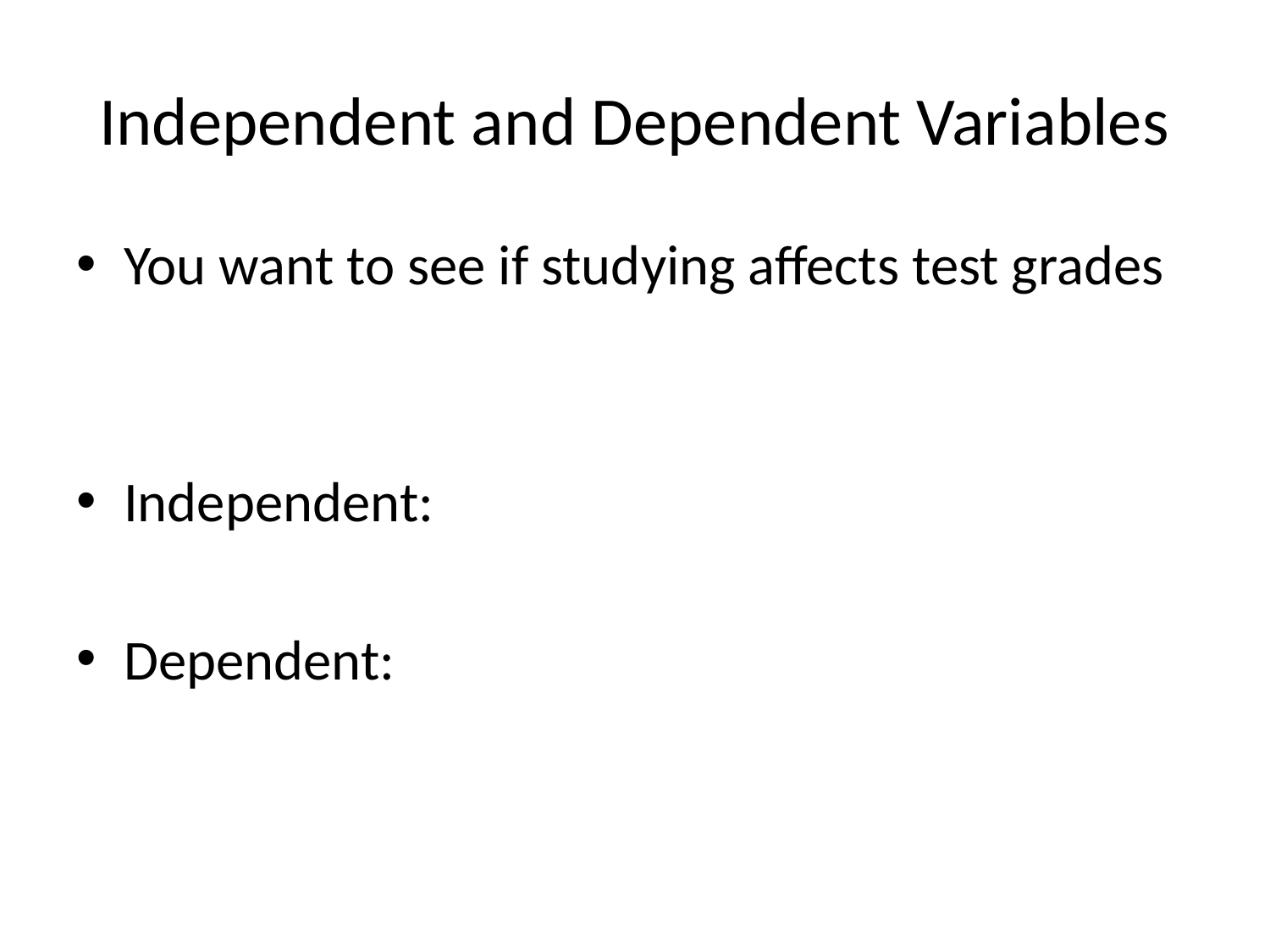

# Independent and Dependent Variables
You want to see if studying affects test grades

Independent:

Dependent: